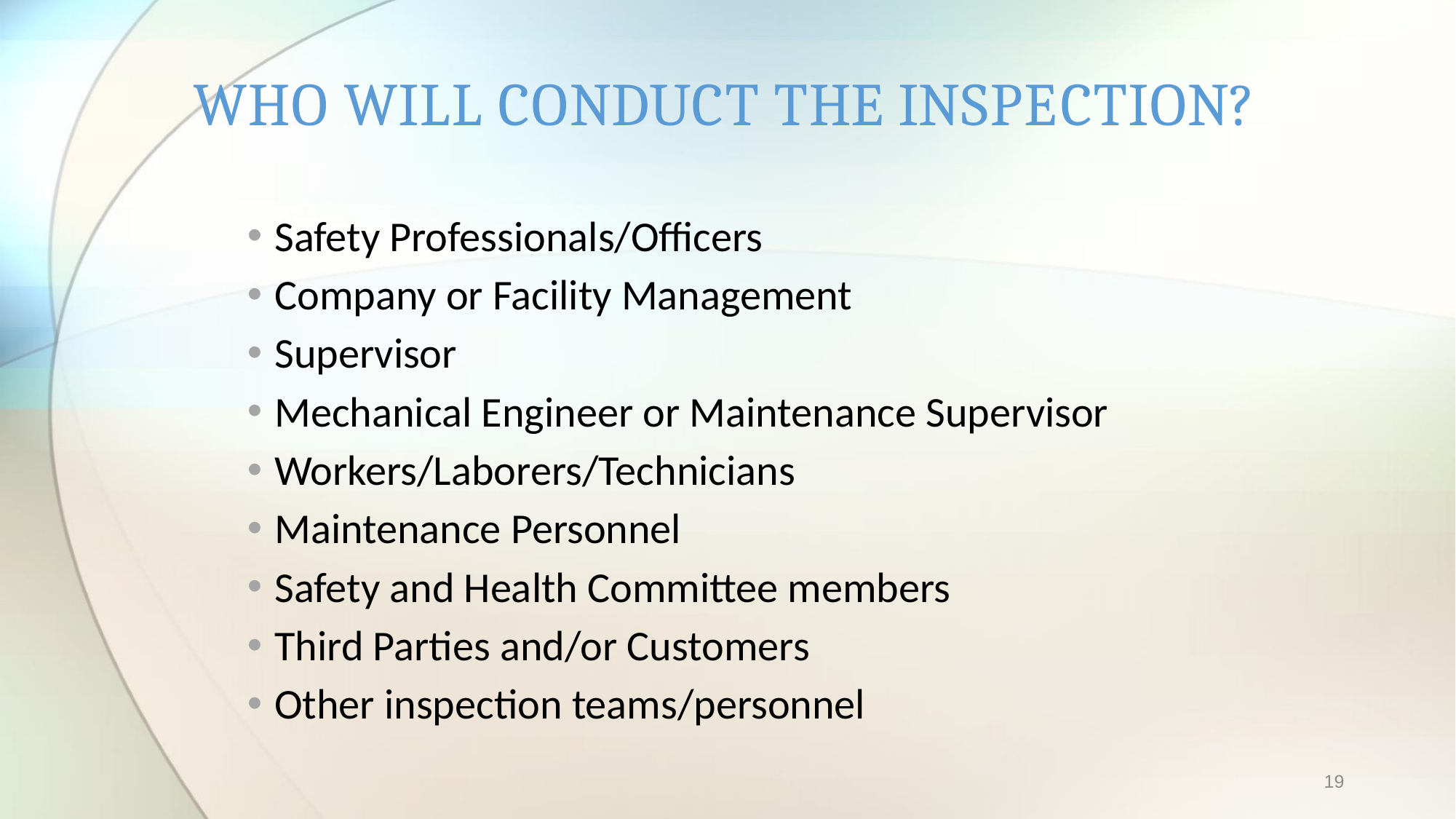

# WHO WILL CONDUCT THE INSPECTION?
Safety Professionals/Officers
Company or Facility Management
Supervisor
Mechanical Engineer or Maintenance Supervisor
Workers/Laborers/Technicians
Maintenance Personnel
Safety and Health Committee members
Third Parties and/or Customers
Other inspection teams/personnel

19